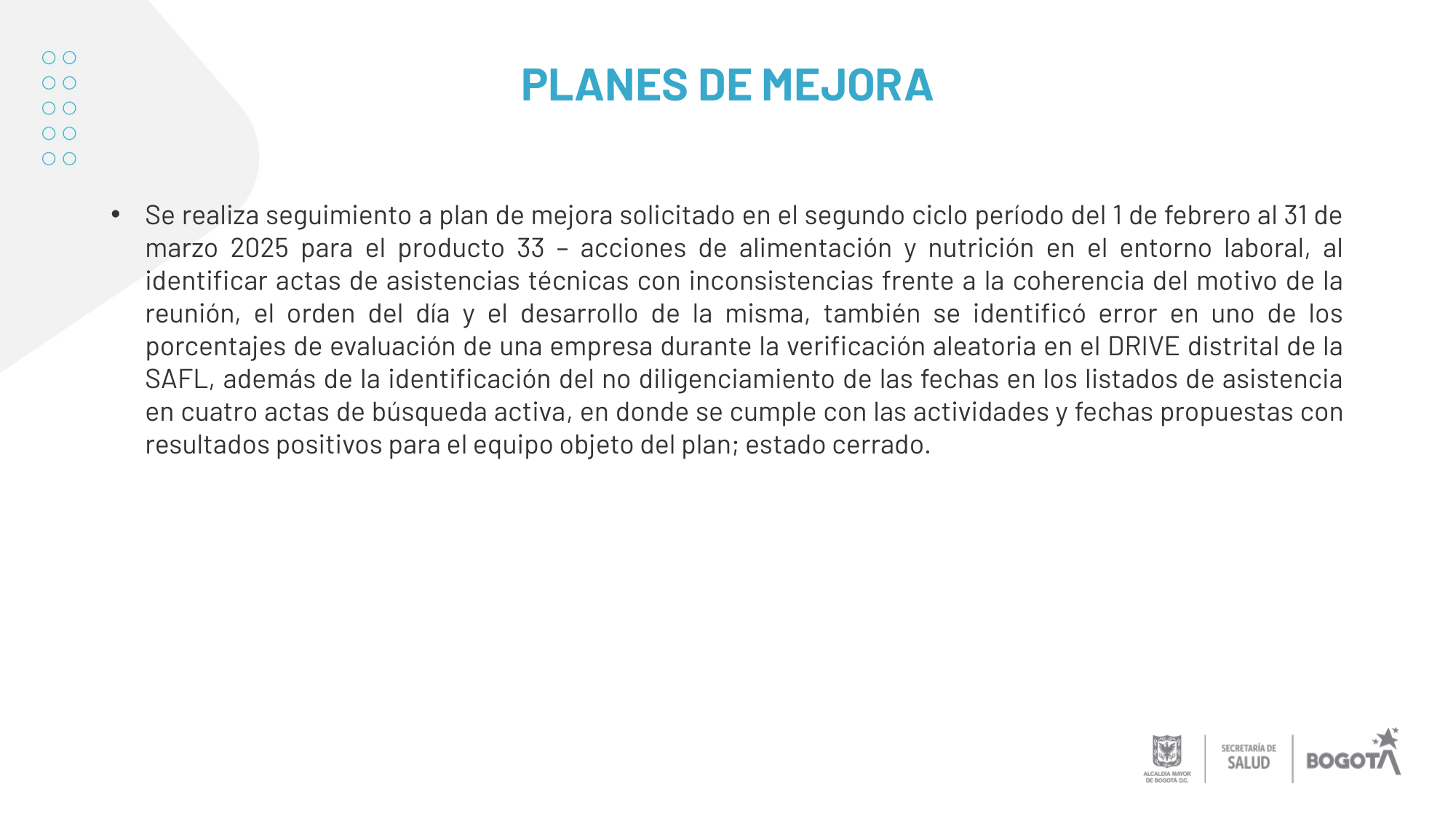

# PLANES DE MEJORA
Se realiza seguimiento a plan de mejora solicitado en el segundo ciclo período del 1 de febrero al 31 de marzo 2025 para el producto 33 – acciones de alimentación y nutrición en el entorno laboral, al identificar actas de asistencias técnicas con inconsistencias frente a la coherencia del motivo de la reunión, el orden del día y el desarrollo de la misma, también se identificó error en uno de los porcentajes de evaluación de una empresa durante la verificación aleatoria en el DRIVE distrital de la SAFL, además de la identificación del no diligenciamiento de las fechas en los listados de asistencia en cuatro actas de búsqueda activa, en donde se cumple con las actividades y fechas propuestas con resultados positivos para el equipo objeto del plan; estado cerrado.